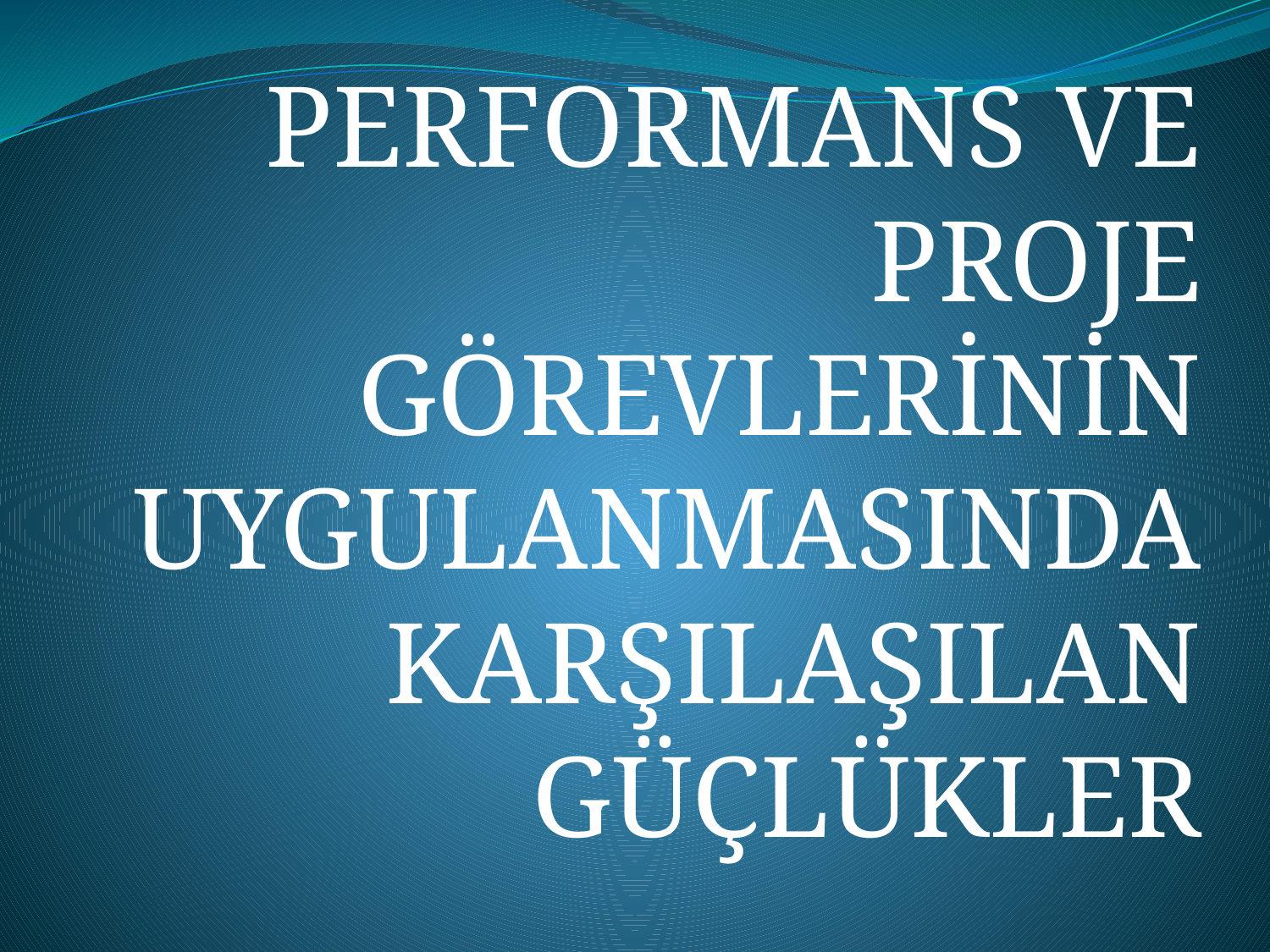

PERFORMANS VE PROJE GÖREVLERİNİN UYGULANMASINDA KARŞILAŞILAN GÜÇLÜKLER